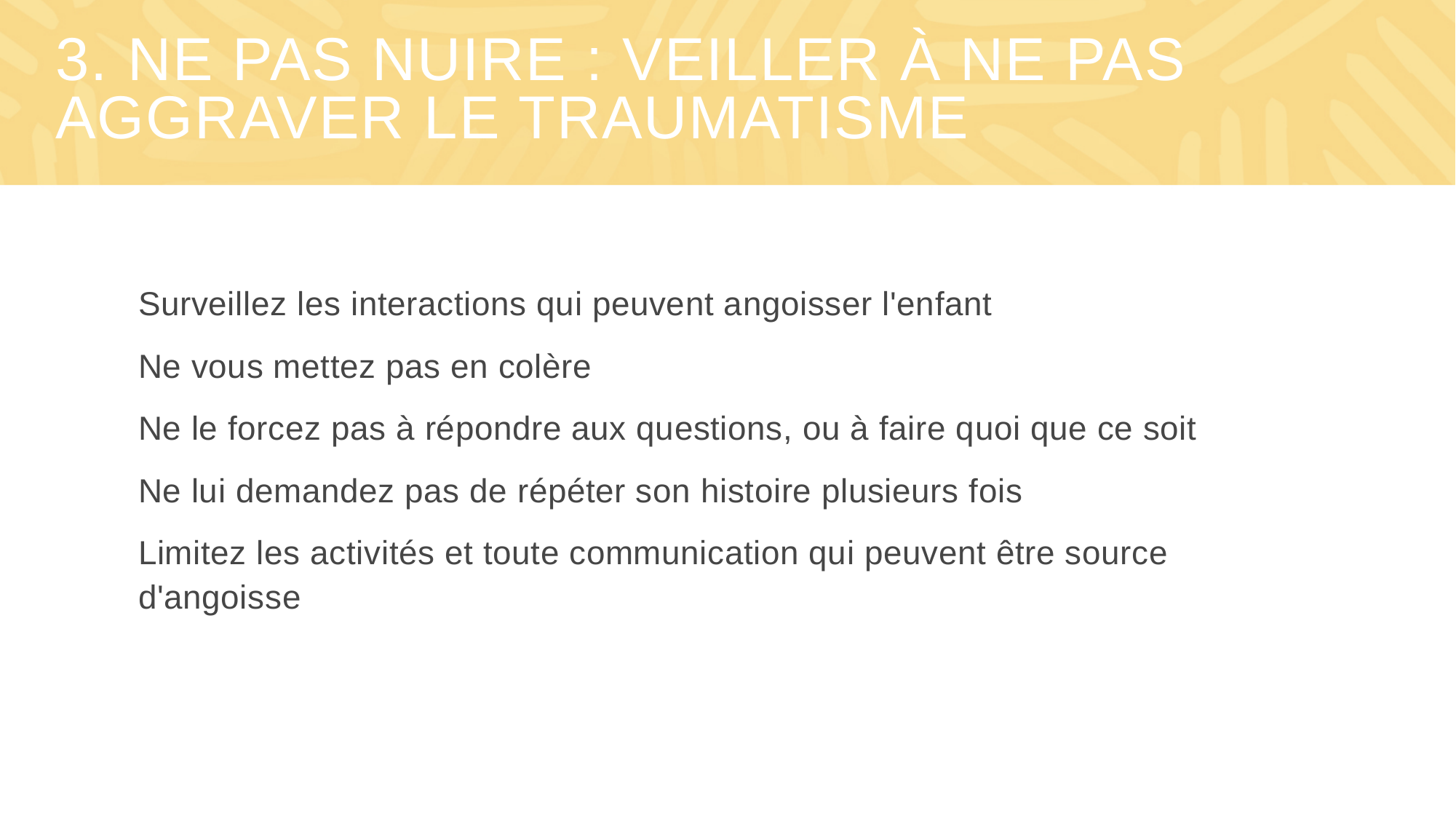

# 3. Ne pas nuire : veiller à ne pas aggraver le traumatisme
Surveillez les interactions qui peuvent angoisser l'enfant
Ne vous mettez pas en colère
Ne le forcez pas à répondre aux questions, ou à faire quoi que ce soit
Ne lui demandez pas de répéter son histoire plusieurs fois
Limitez les activités et toute communication qui peuvent être source d'angoisse